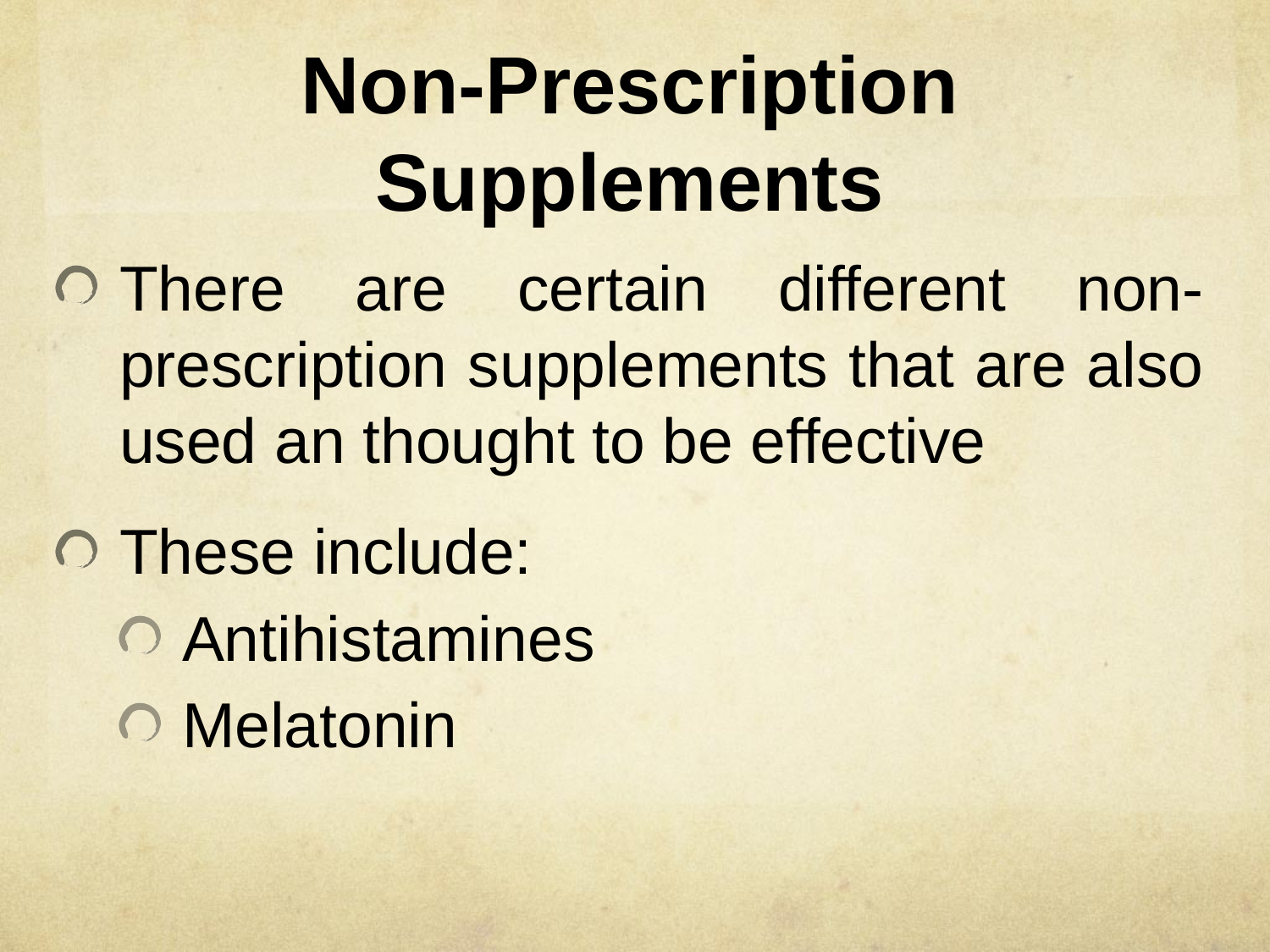

# Non-Prescription Supplements
There are certain different non-prescription supplements that are also used an thought to be effective
These include:
Antihistamines
Melatonin